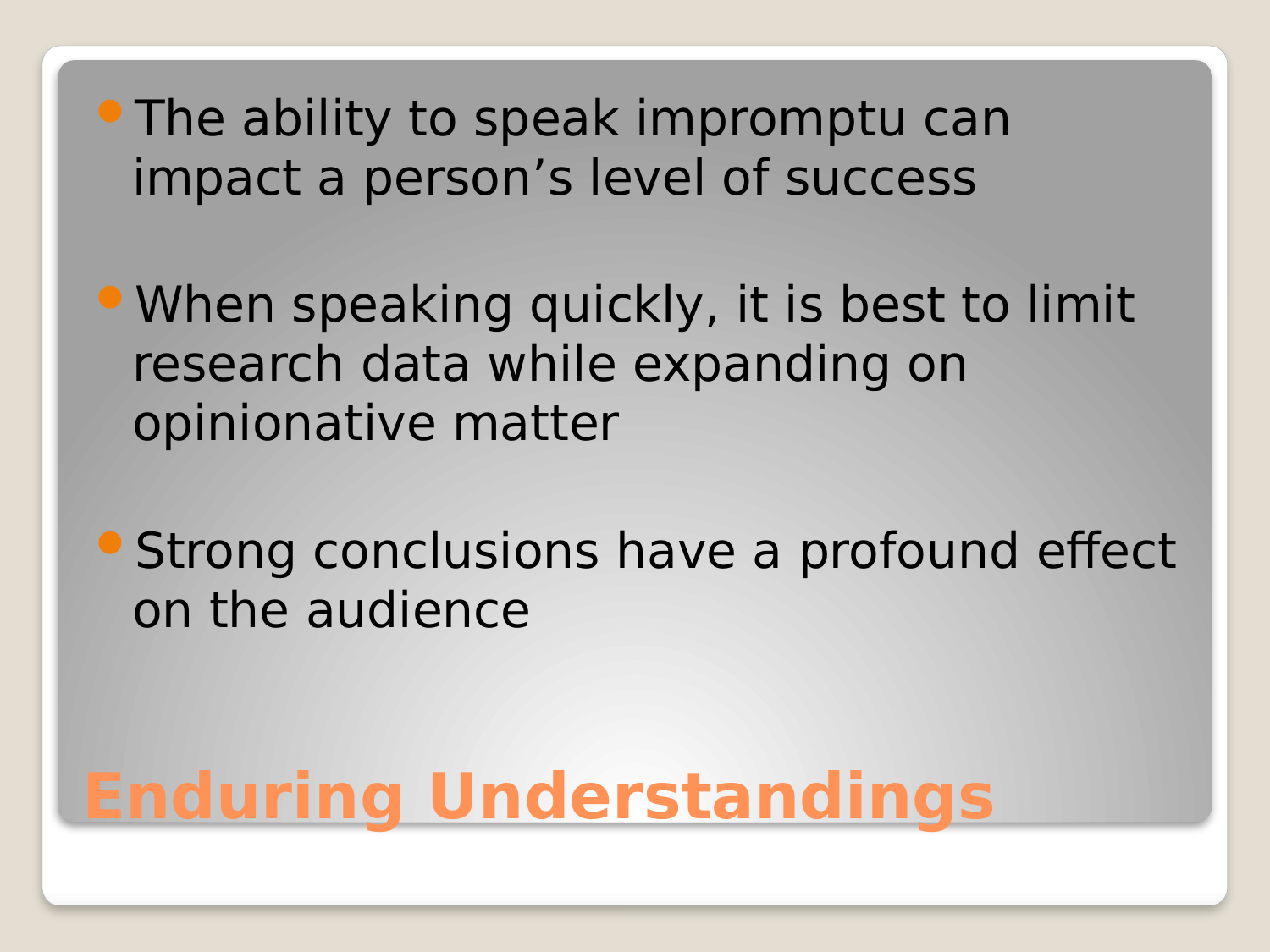

The ability to speak impromptu can impact a person’s level of success

When speaking quickly, it is best to limit research data while expanding on opinionative matter

Strong conclusions have a profound effect on the audience
# Enduring Understandings